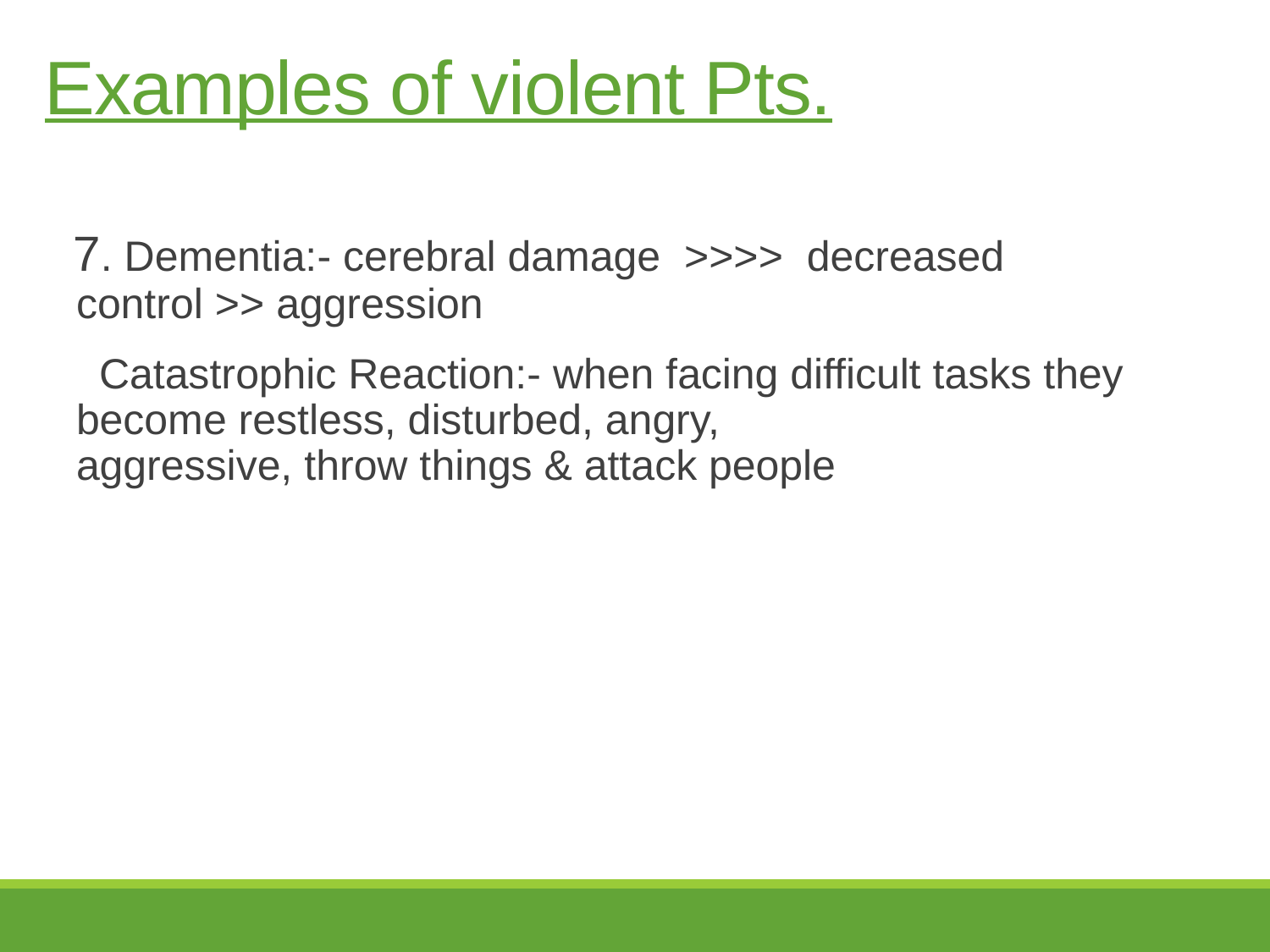

Examples of violent Pts.
 7. Dementia:- cerebral damage  >>>>  decreased control >> aggression
   Catastrophic Reaction:- when facing difficult tasks they become restless, disturbed, angry,                   aggressive, throw things & attack people